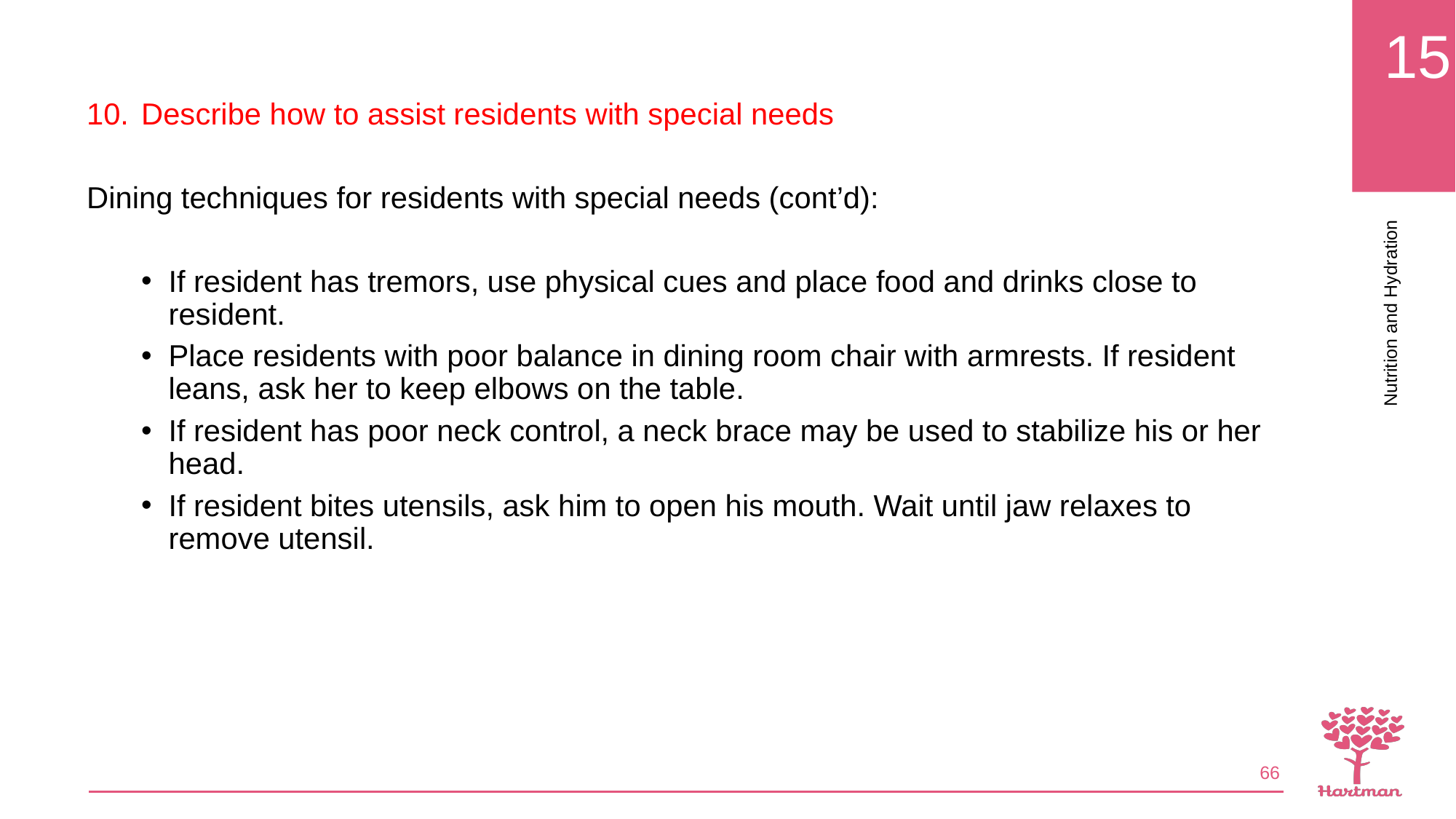

Describe how to assist residents with special needs

Dining techniques for residents with special needs (cont’d):

If resident has tremors, use physical cues and place food and drinks close to resident.
Place residents with poor balance in dining room chair with armrests. If resident leans, ask her to keep elbows on the table.
If resident has poor neck control, a neck brace may be used to stabilize his or her head.
If resident bites utensils, ask him to open his mouth. Wait until jaw relaxes to remove utensil.

66